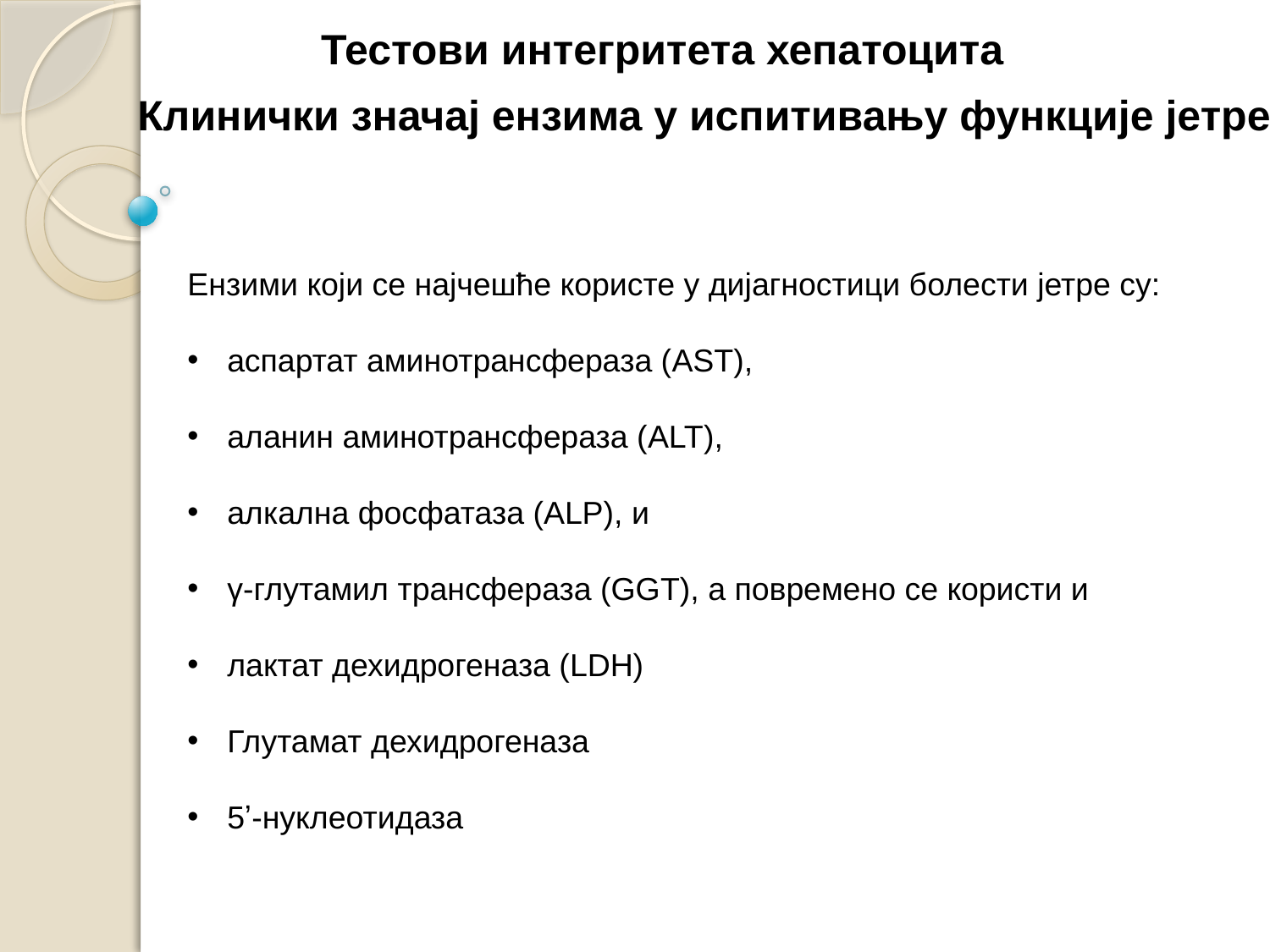

Тестови интегритета хепатоцита
Клинички значај ензима у испитивању функције јетре
Ензими који се најчешће користе у дијагностици болести јетре су:

аспартат аминотрансфераза (AST),

аланин аминотрансфераза (ALT),

алкална фосфатаза (АLP), и

γ-глутамил трансфераза (GGT), а повремено се користи и

лактат дехидрогеназа (LDH)

Глутамат дехидрогеназа

5ʼ-нуклеотидаза